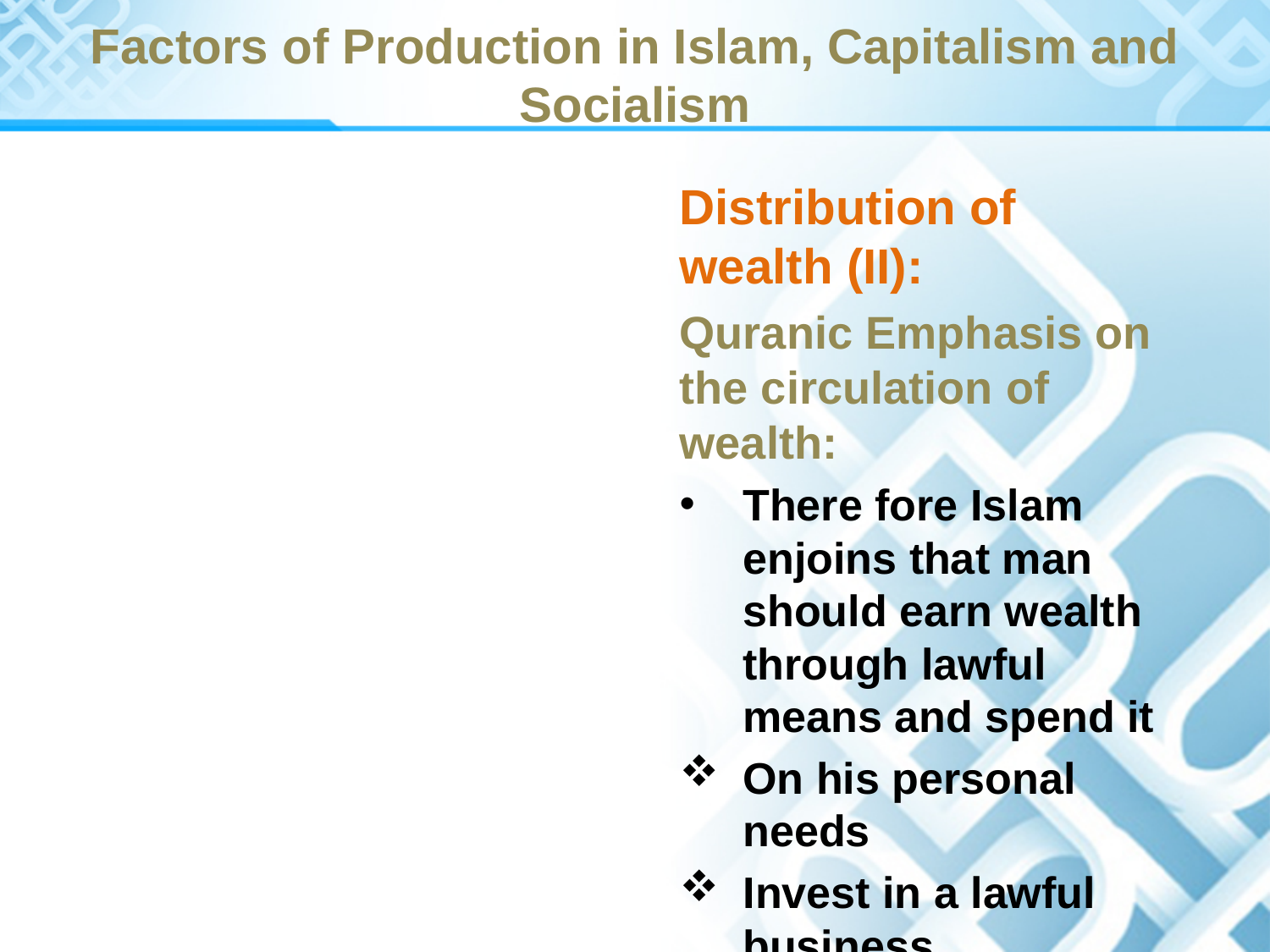

Factors of Production in Islam, Capitalism and Socialism
Distribution of wealth (II):
Quranic Emphasis on the circulation of wealth:
There fore Islam enjoins that man should earn wealth through lawful means and spend it
On his personal needs
Invest in a lawful business